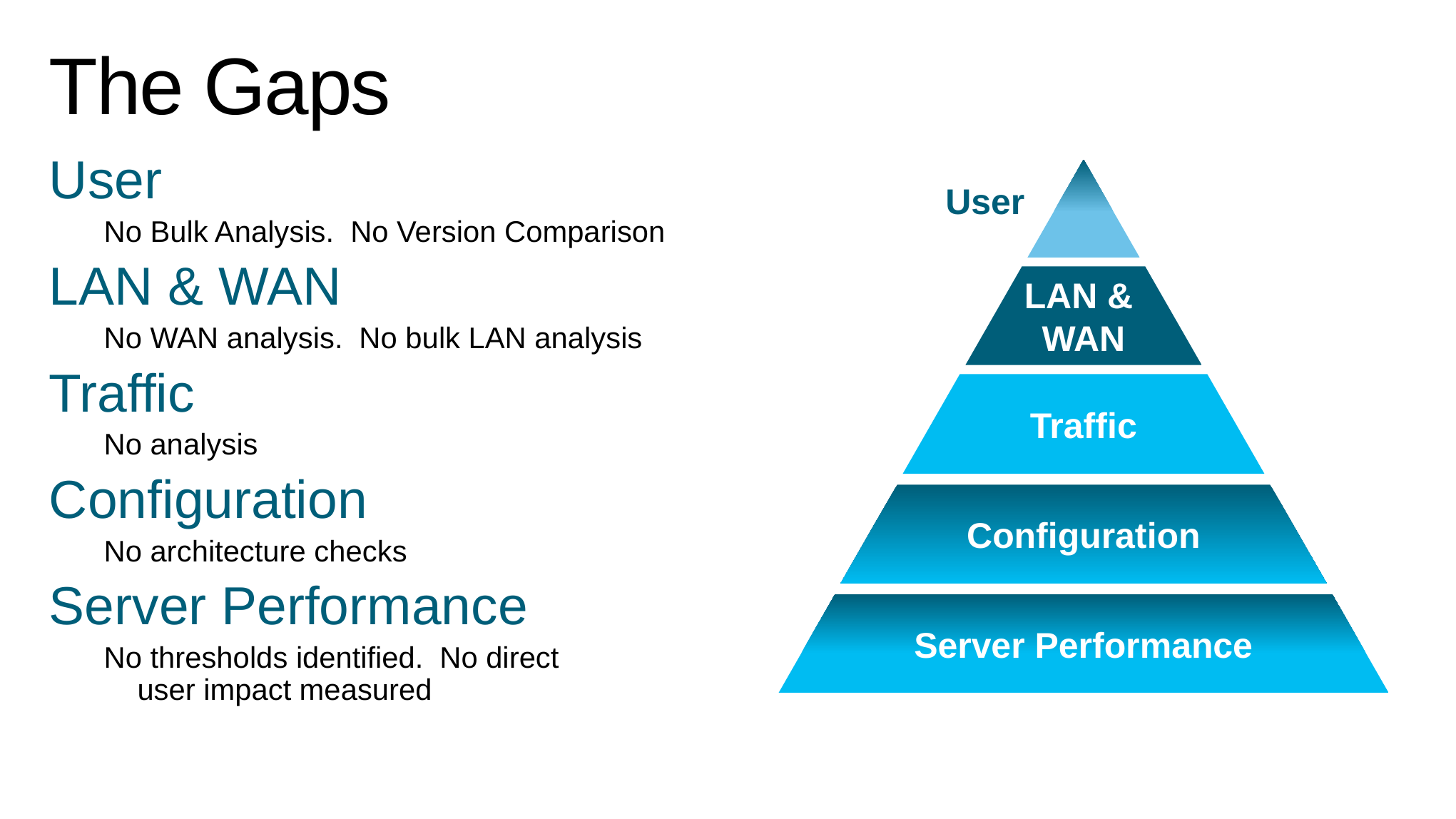

# The Gaps
User
No Bulk Analysis.  No Version Comparison
LAN & WAN
No WAN analysis.  No bulk LAN analysis
Traffic
No analysis
Configuration
No architecture checks
Server Performance
No thresholds identified.  No direct
user impact measured

User
LAN &
WAN
Traffic
Configuration
Server Performance